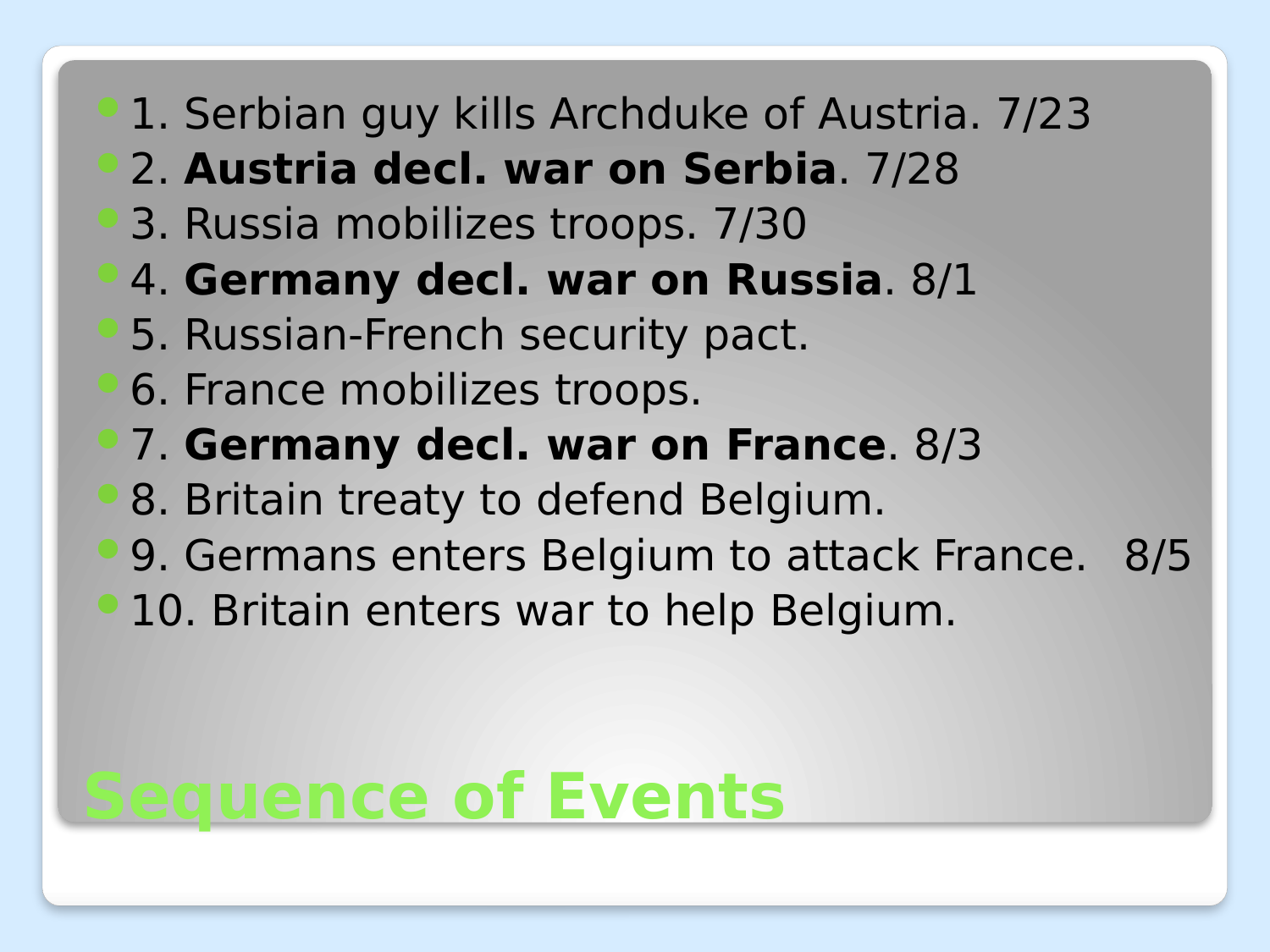

1. Serbian guy kills Archduke of Austria. 7/23
2. Austria decl. war on Serbia. 7/28
3. Russia mobilizes troops. 7/30
4. Germany decl. war on Russia. 8/1
5. Russian-French security pact.
6. France mobilizes troops.
7. Germany decl. war on France. 8/3
8. Britain treaty to defend Belgium.
9. Germans enters Belgium to attack France. 	8/5
10. Britain enters war to help Belgium.
# Sequence of Events